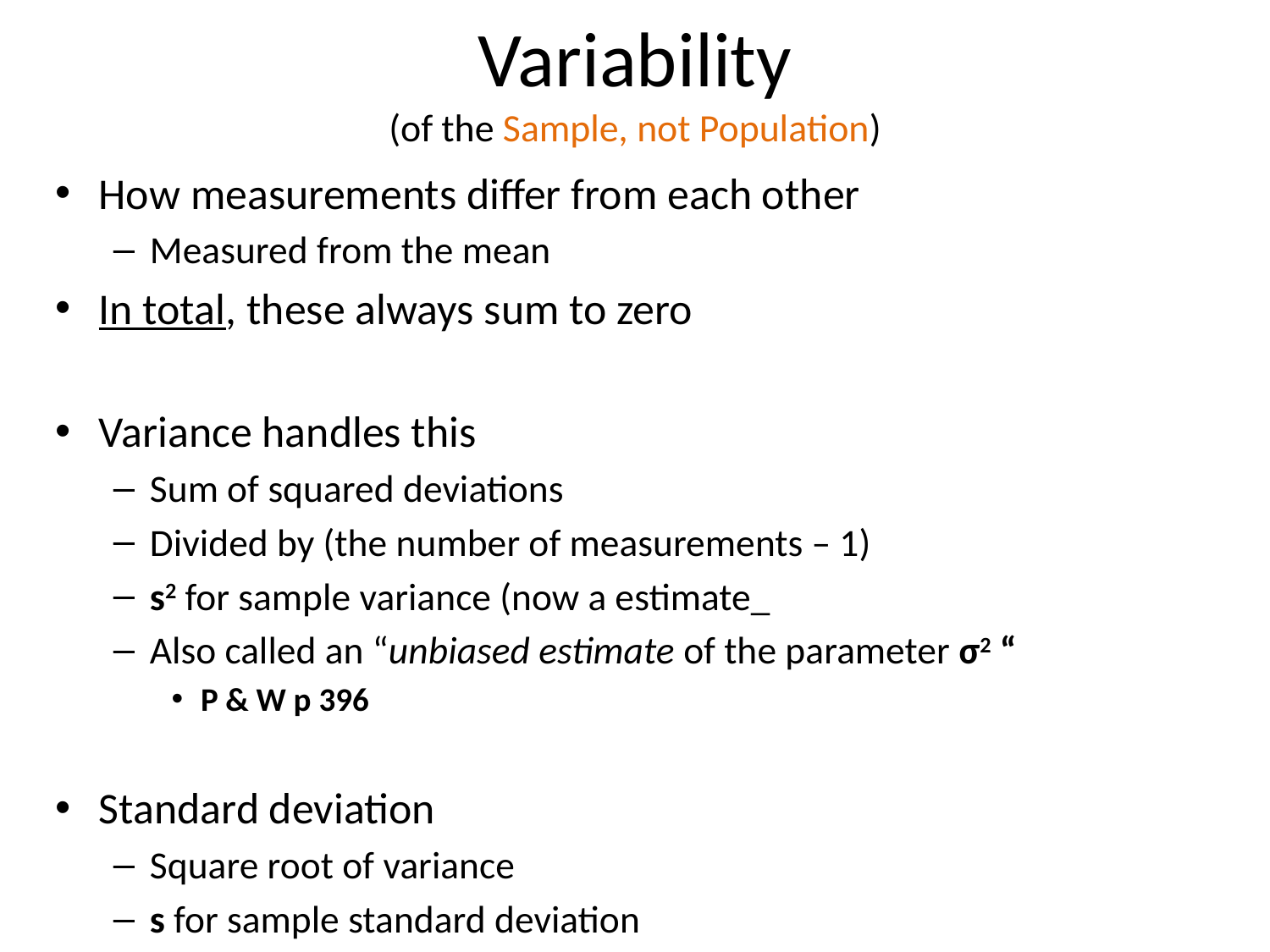

# Variability (of the Sample, not Population)
How measurements differ from each other
Measured from the mean
In total, these always sum to zero

Variance handles this
Sum of squared deviations
Divided by (the number of measurements – 1)
s2 for sample variance (now a estimate_
Also called an “unbiased estimate of the parameter σ2 “
P & W p 396

Standard deviation
Square root of variance
s for sample standard deviation